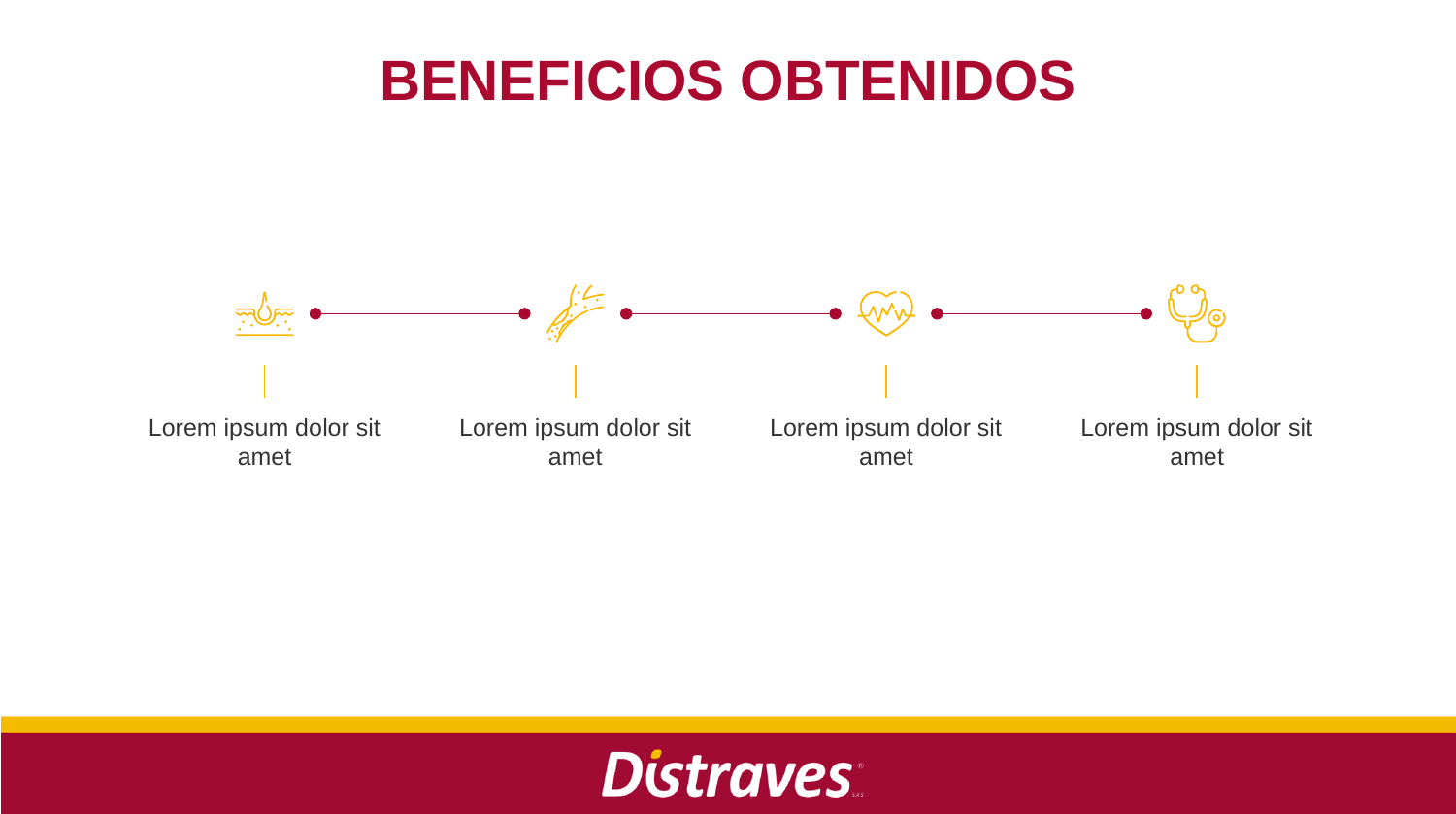

# BENEFICIOS OBTENIDOS

Lorem ipsum dolor sit amet
Lorem ipsum dolor sit amet
Lorem ipsum dolor sit amet
Lorem ipsum dolor sit amet